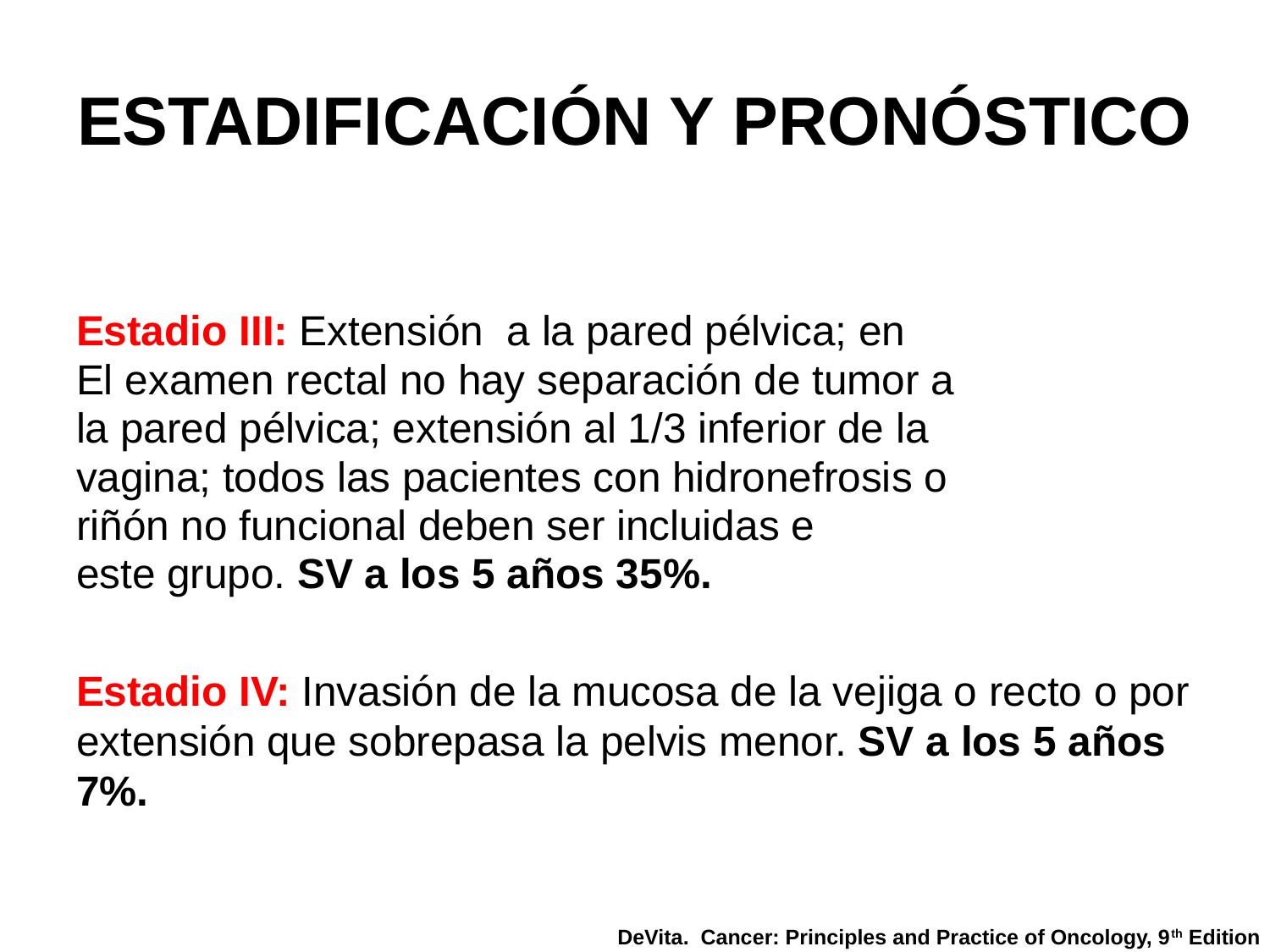

# ESTADIFICACIÓN Y PRONÓSTICO
Estadio III: Extensión  a la pared pélvica; en
El examen rectal no hay separación de tumor a
la pared pélvica; extensión al 1/3 inferior de la
vagina; todos las pacientes con hidronefrosis o
riñón no funcional deben ser incluidas e
este grupo. SV a los 5 años 35%.

Estadio IV: Invasión de la mucosa de la vejiga o recto o por extensión que sobrepasa la pelvis menor. SV a los 5 años 7%.

DeVita.  Cancer: Principles and Practice of Oncology, 9th Edition